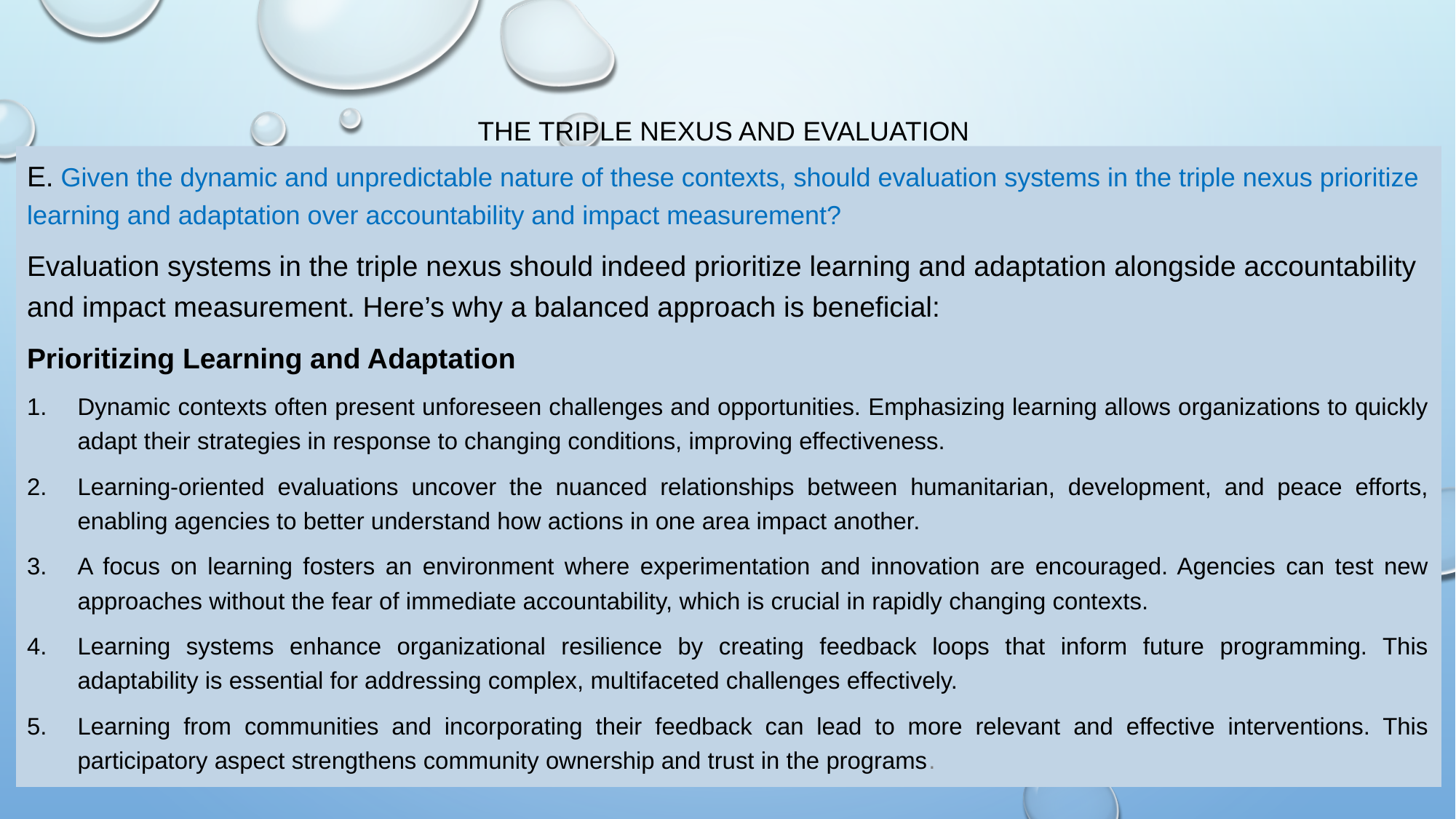

# The triple nexus and evaluation
E. Given the dynamic and unpredictable nature of these contexts, should evaluation systems in the triple nexus prioritize learning and adaptation over accountability and impact measurement?
Evaluation systems in the triple nexus should indeed prioritize learning and adaptation alongside accountability and impact measurement. Here’s why a balanced approach is beneficial:
Prioritizing Learning and Adaptation
Dynamic contexts often present unforeseen challenges and opportunities. Emphasizing learning allows organizations to quickly adapt their strategies in response to changing conditions, improving effectiveness.
Learning-oriented evaluations uncover the nuanced relationships between humanitarian, development, and peace efforts, enabling agencies to better understand how actions in one area impact another.
A focus on learning fosters an environment where experimentation and innovation are encouraged. Agencies can test new approaches without the fear of immediate accountability, which is crucial in rapidly changing contexts.
Learning systems enhance organizational resilience by creating feedback loops that inform future programming. This adaptability is essential for addressing complex, multifaceted challenges effectively.
Learning from communities and incorporating their feedback can lead to more relevant and effective interventions. This participatory aspect strengthens community ownership and trust in the programs.
15